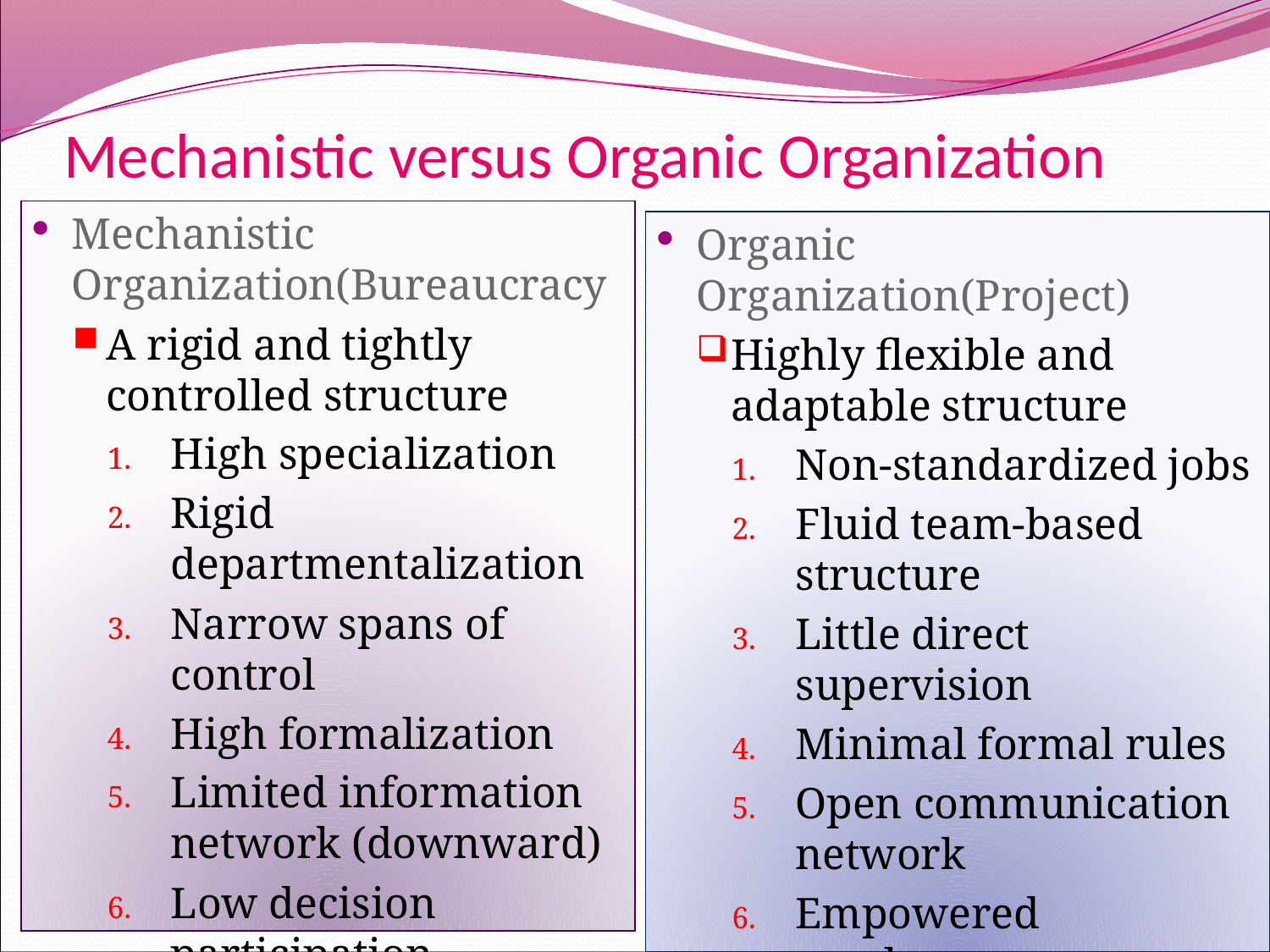

# Mechanistic versus Organic Organization
Mechanistic Organization(Bureaucracy
A rigid and tightly controlled structure
High specialization
Rigid departmentalization
Narrow spans of control
High formalization
Limited information network (downward)
Low decision participation
Organic Organization(Project)
Highly flexible and adaptable structure
Non-standardized jobs
Fluid team-based structure
Little direct supervision
Minimal formal rules
Open communication network
Empowered employees